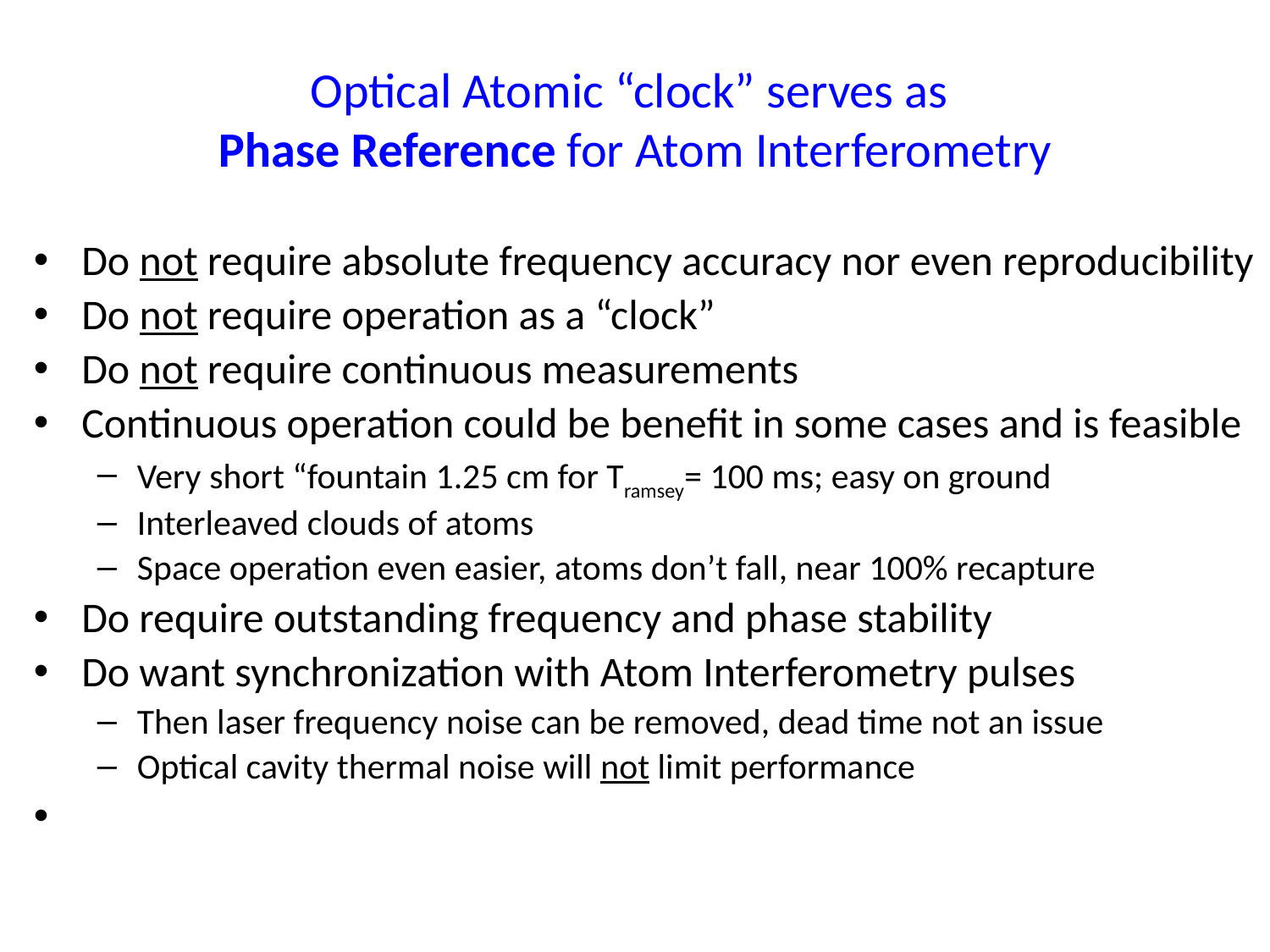

# Optical Atomic “clock” serves as Phase Reference for Atom Interferometry
Do not require absolute frequency accuracy nor even reproducibility
Do not require operation as a “clock”
Do not require continuous measurements
Continuous operation could be benefit in some cases and is feasible
Very short “fountain 1.25 cm for Tramsey= 100 ms; easy on ground
Interleaved clouds of atoms
Space operation even easier, atoms don’t fall, near 100% recapture
Do require outstanding frequency and phase stability
Do want synchronization with Atom Interferometry pulses
Then laser frequency noise can be removed, dead time not an issue
Optical cavity thermal noise will not limit performance